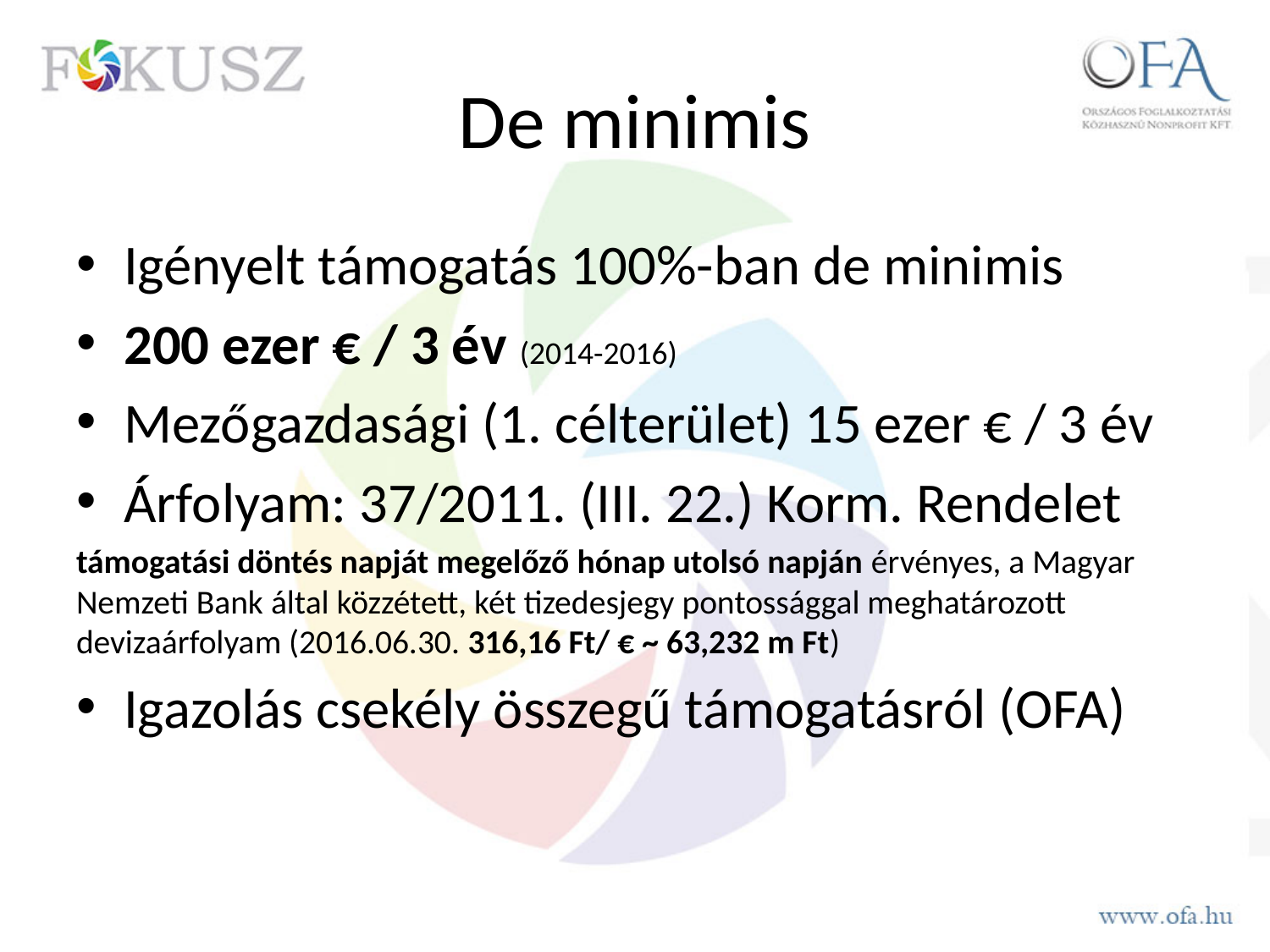

# De minimis
Igényelt támogatás 100%-ban de minimis
200 ezer € / 3 év (2014-2016)
Mezőgazdasági (1. célterület) 15 ezer € / 3 év
Árfolyam: 37/2011. (III. 22.) Korm. Rendelet
támogatási döntés napját megelőző hónap utolsó napján érvényes, a Magyar Nemzeti Bank által közzétett, két tizedesjegy pontossággal meghatározott devizaárfolyam (2016.06.30. 316,16 Ft/ € ~ 63,232 m Ft)
Igazolás csekély összegű támogatásról (OFA)